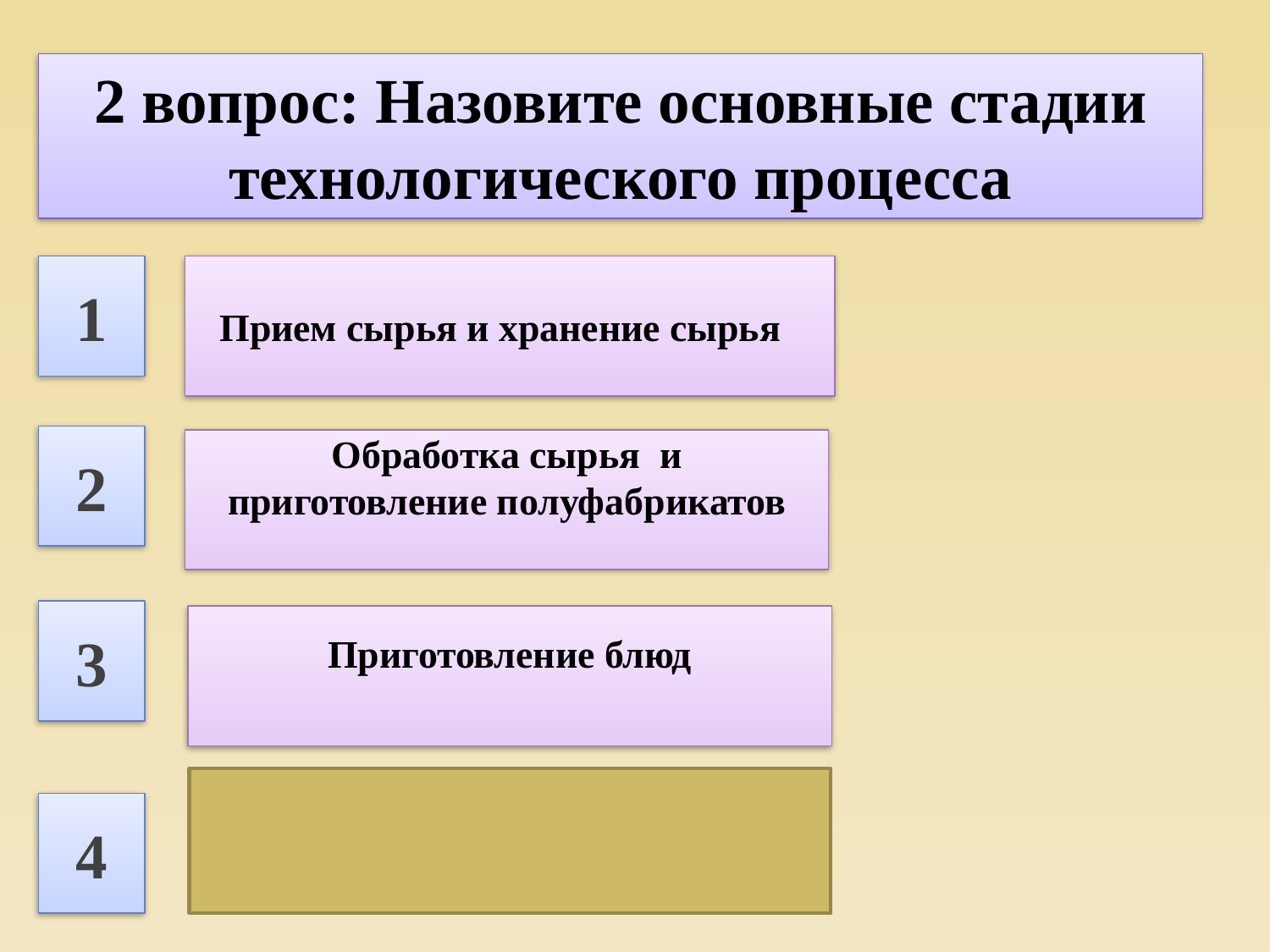

2 вопрос: Назовите основные стадии технологического процесса

1
2
3
4
Прием сырья и хранение сырья
Обработка сырья  и приготовление полуфабрикатов

Приготовление блюд